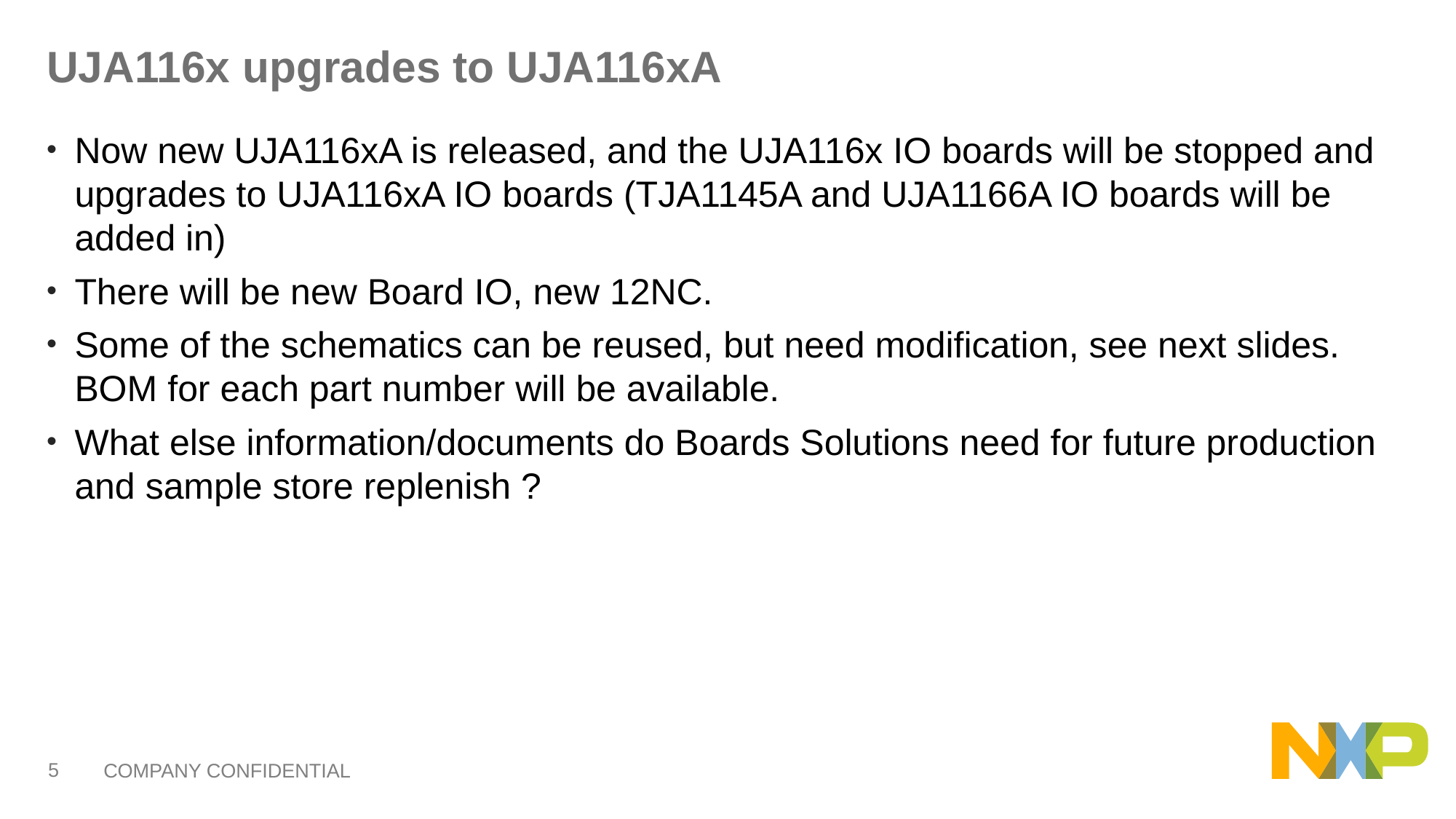

# UJA116x upgrades to UJA116xA
Now new UJA116xA is released, and the UJA116x IO boards will be stopped and upgrades to UJA116xA IO boards (TJA1145A and UJA1166A IO boards will be added in)
There will be new Board IO, new 12NC.
Some of the schematics can be reused, but need modification, see next slides. BOM for each part number will be available.
What else information/documents do Boards Solutions need for future production and sample store replenish ?